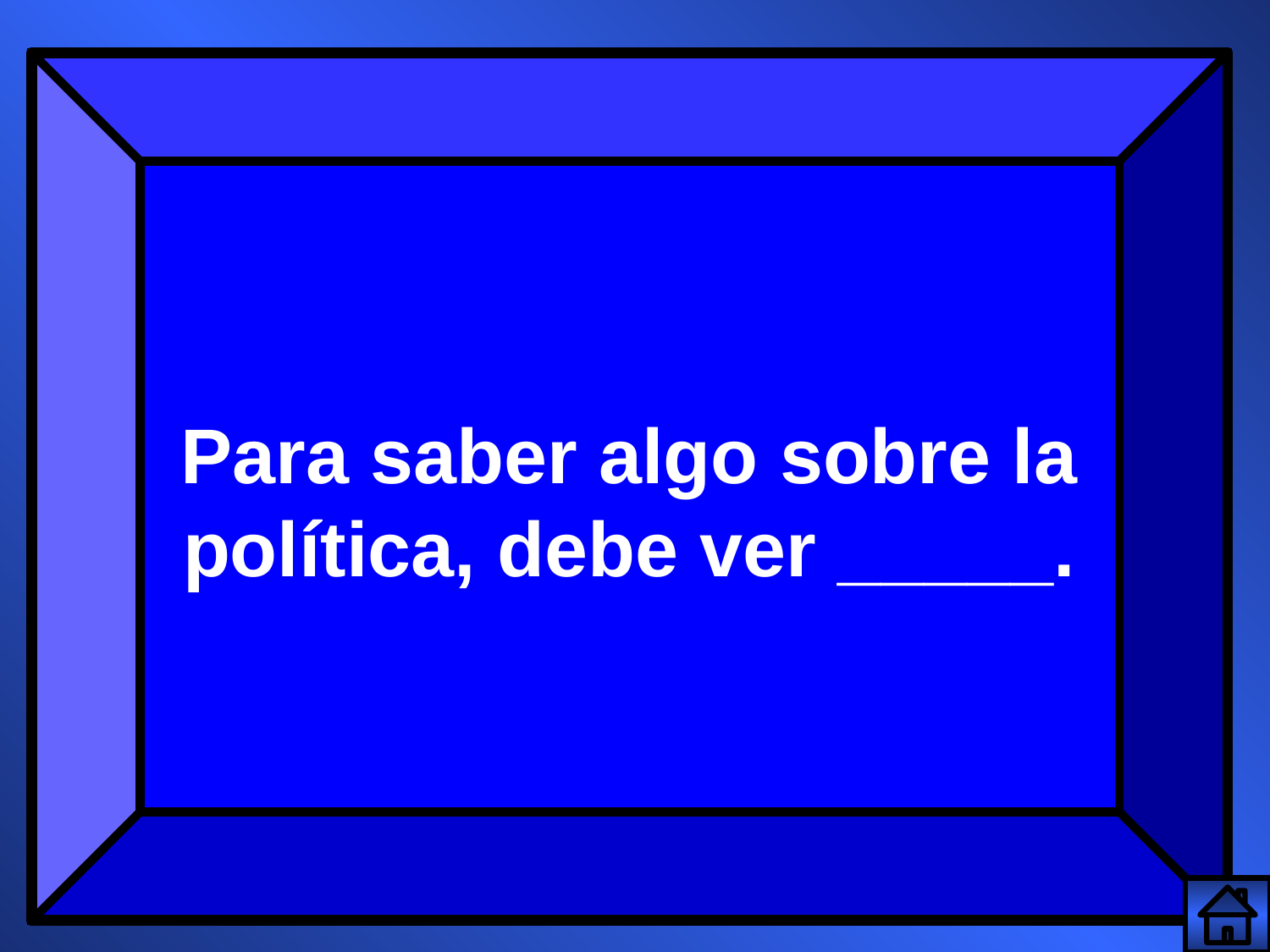

Para saber algo sobre la
política, debe ver _____.